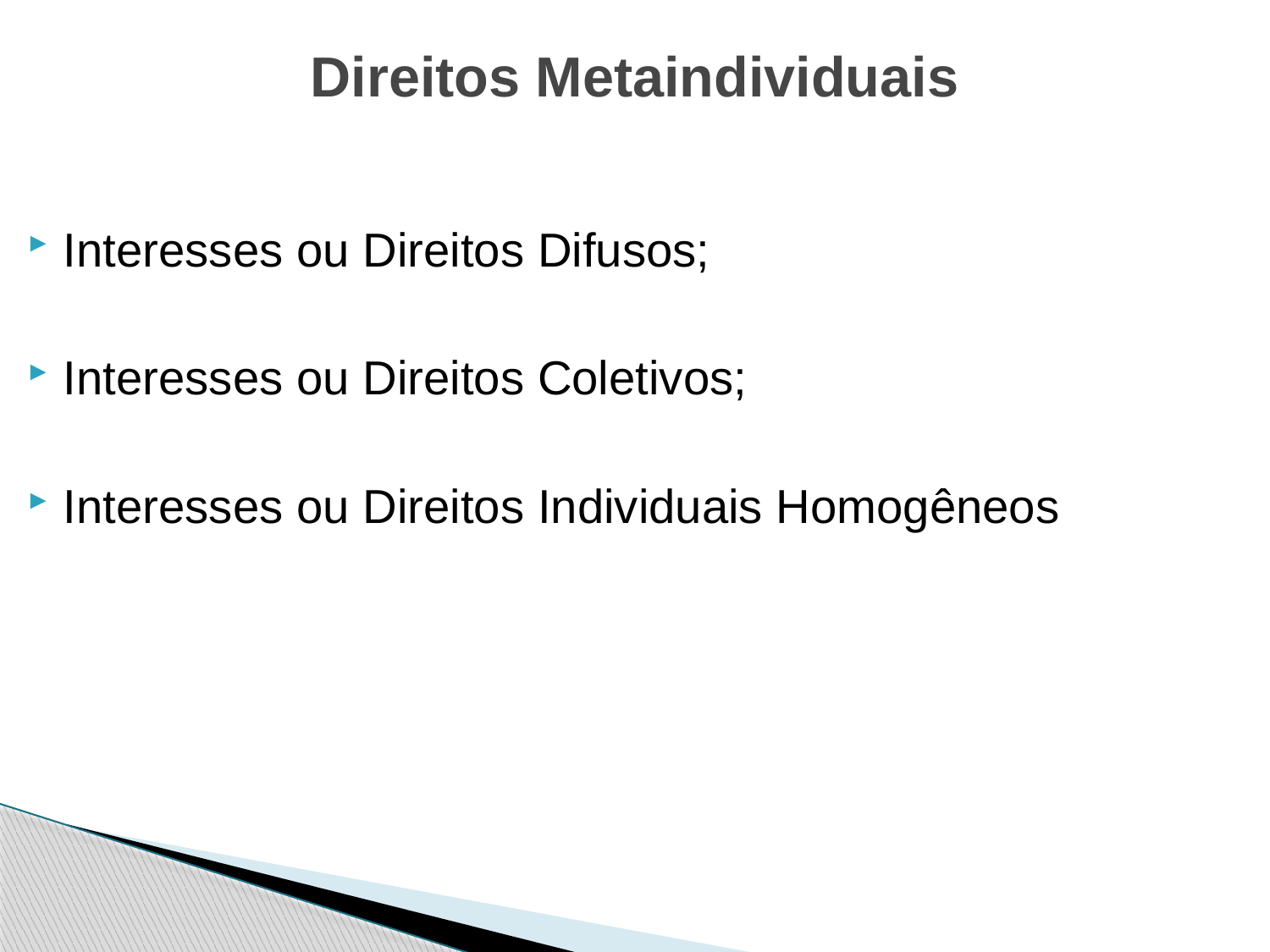

Direitos Metaindividuais

Interesses ou Direitos Difusos;

Interesses ou Direitos Coletivos;

Interesses ou Direitos Individuais Homogêneos